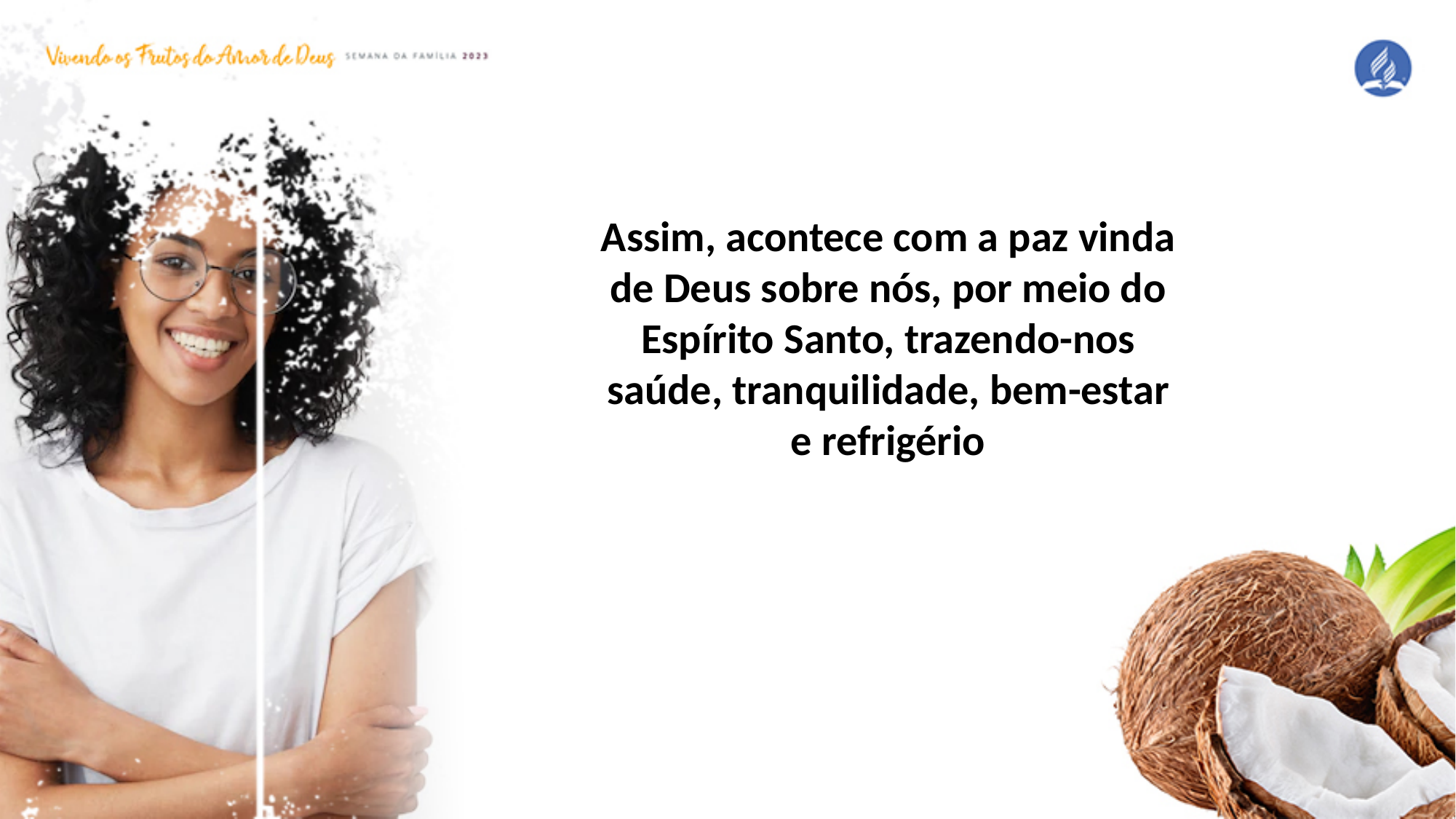

Assim, acontece com a paz vinda de Deus sobre nós, por meio do Espírito Santo, trazendo-nos saúde, tranquilidade, bem-estar e refrigério